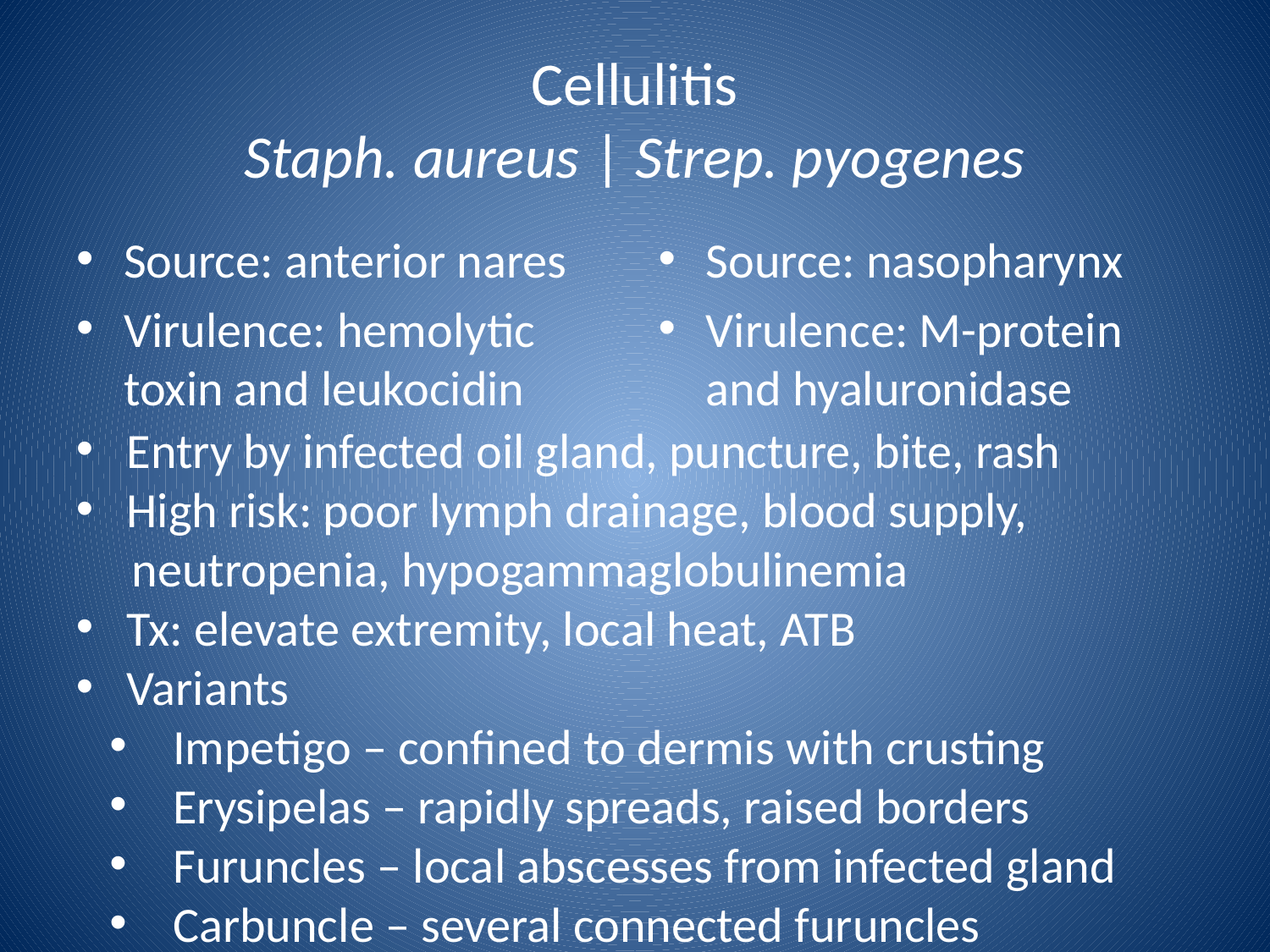

# Cellulitis Staph. aureus | Strep. pyogenes
Source: anterior nares
Virulence: hemolytic toxin and leukocidin
Source: nasopharynx
Virulence: M-protein and hyaluronidase
   Entry by infected oil gland, puncture, bite, rash
   High risk: poor lymph drainage, blood supply,
     neutropenia, hypogammaglobulinemia
   Tx: elevate extremity, local heat, ATB
   Variants
   Impetigo – confined to dermis with crusting
   Erysipelas – rapidly spreads, raised borders
   Furuncles – local abscesses from infected gland
   Carbuncle – several connected furuncles